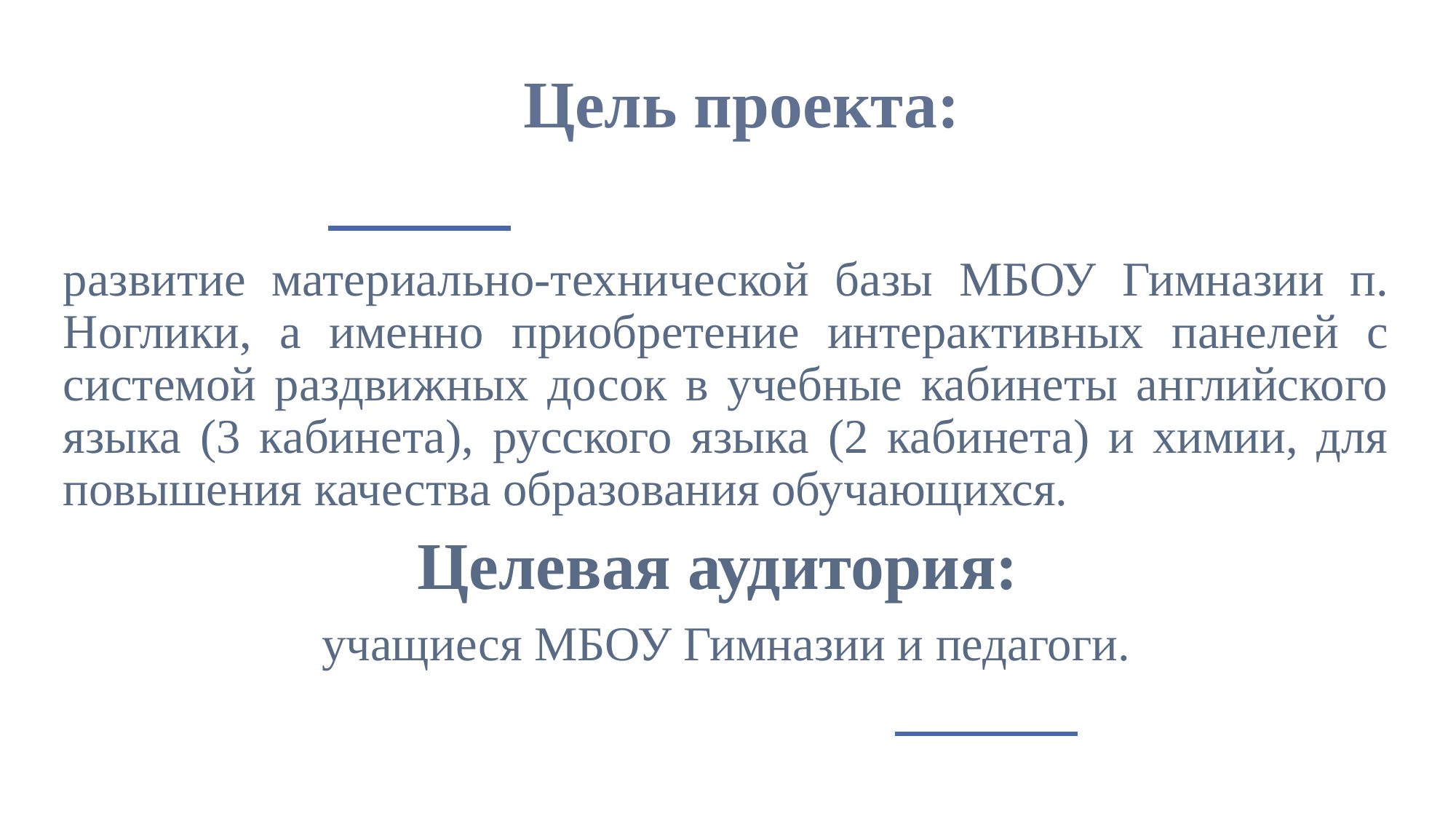

# Цель проекта:
развитие материально-технической базы МБОУ Гимназии п. Ноглики, а именно приобретение интерактивных панелей с системой раздвижных досок в учебные кабинеты английского языка (3 кабинета), русского языка (2 кабинета) и химии, для повышения качества образования обучающихся.
Целевая аудитория:
учащиеся МБОУ Гимназии и педагоги.